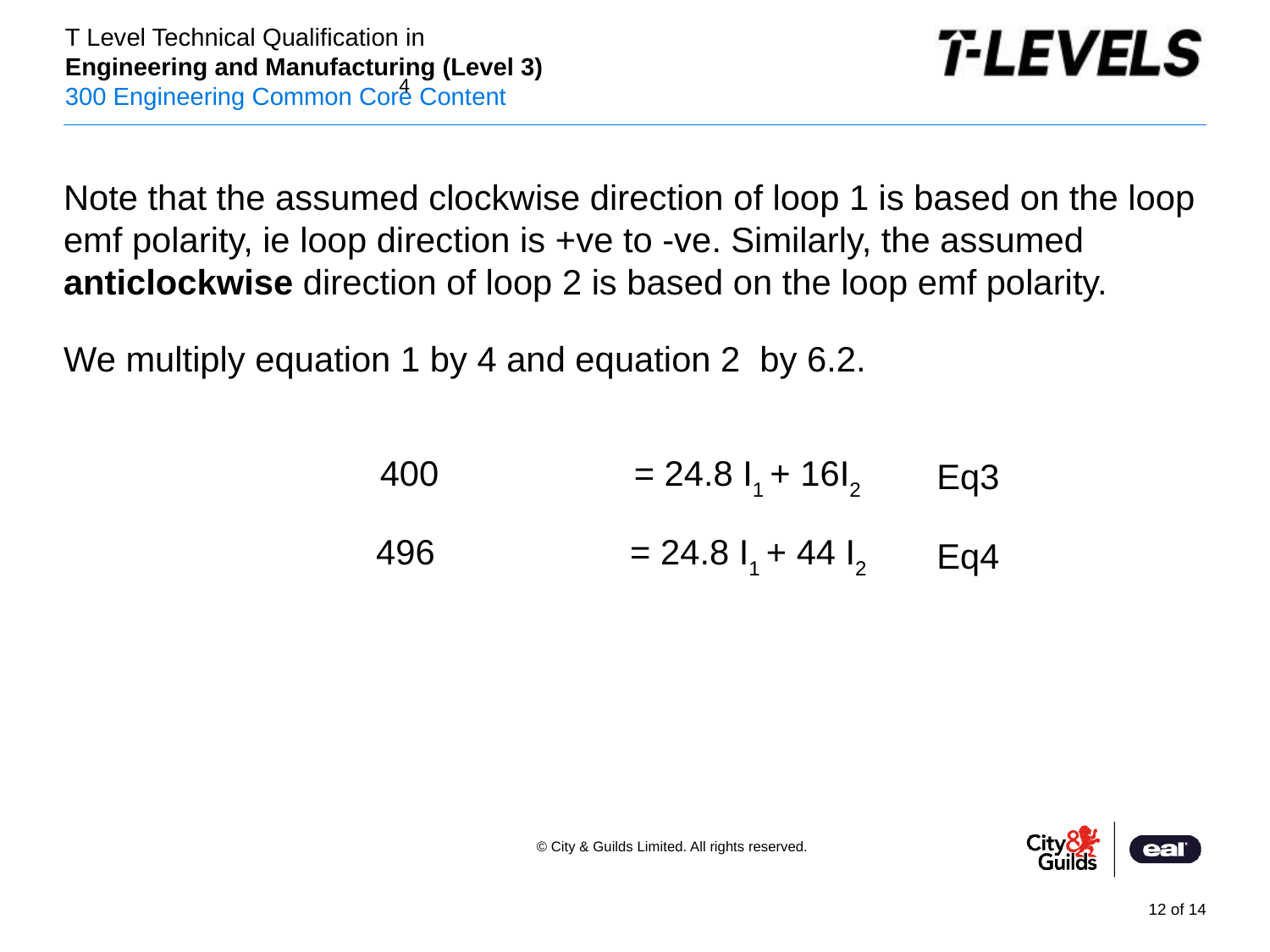

4
Note that the assumed clockwise direction of loop 1 is based on the loop emf polarity, ie loop direction is +ve to -ve. Similarly, the assumed anticlockwise direction of loop 2 is based on the loop emf polarity.
We multiply equation 1 by 4 and equation 2  by 6.2.

400		= 24.8 I1 + 16I2
Eq3

496		= 24.8 I1 + 44 I2
Eq4